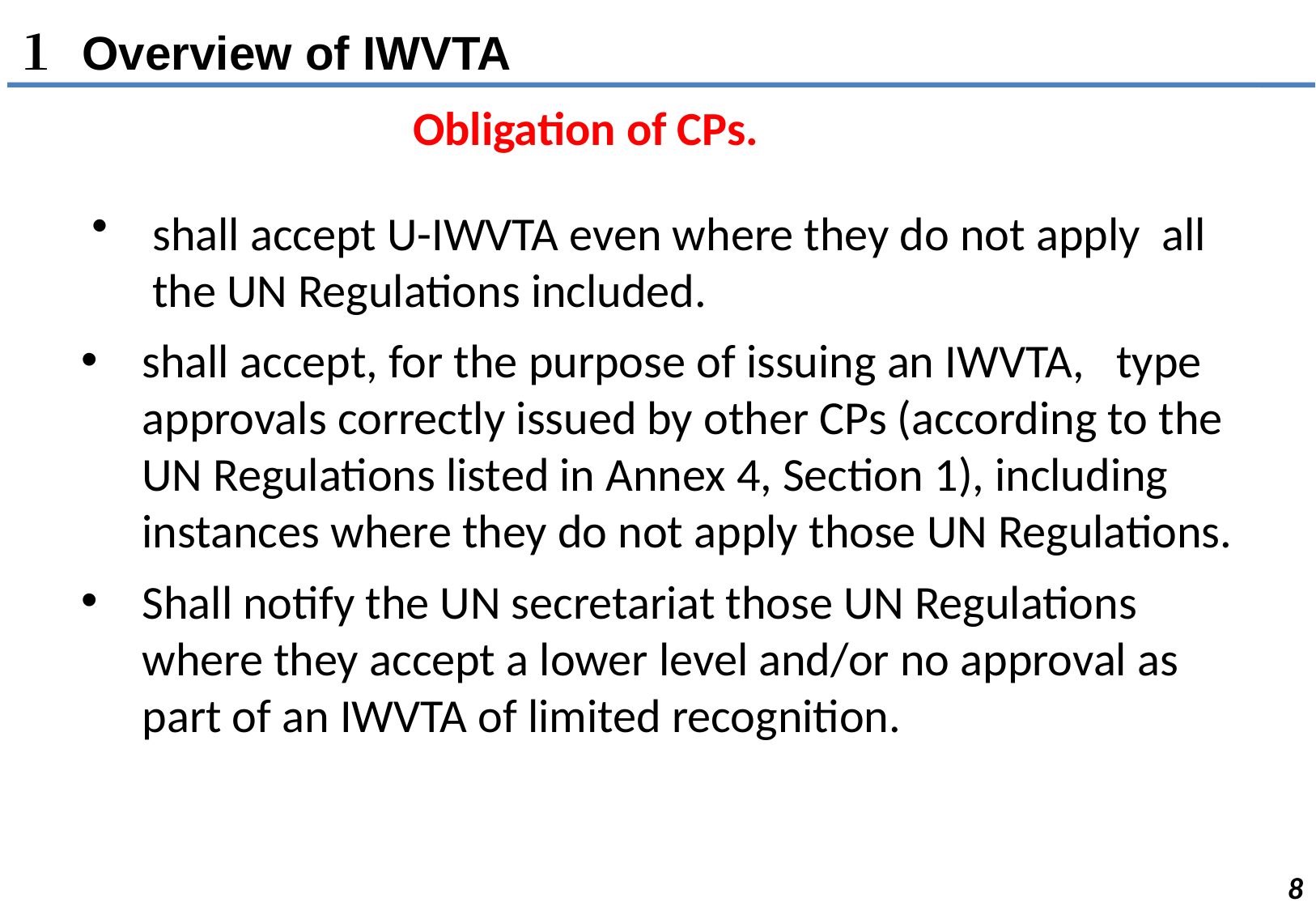

１ Overview of IWVTA

Obligation of CPs.
shall accept U-IWVTA even where they do not apply  all the UN Regulations included.
shall accept, for the purpose of issuing an IWVTA,   type approvals correctly issued by other CPs (according to the UN Regulations listed in Annex 4, Section 1), including instances where they do not apply those UN Regulations.
Shall notify the UN secretariat those UN Regulations where they accept a lower level and/or no approval as part of an IWVTA of limited recognition.
8